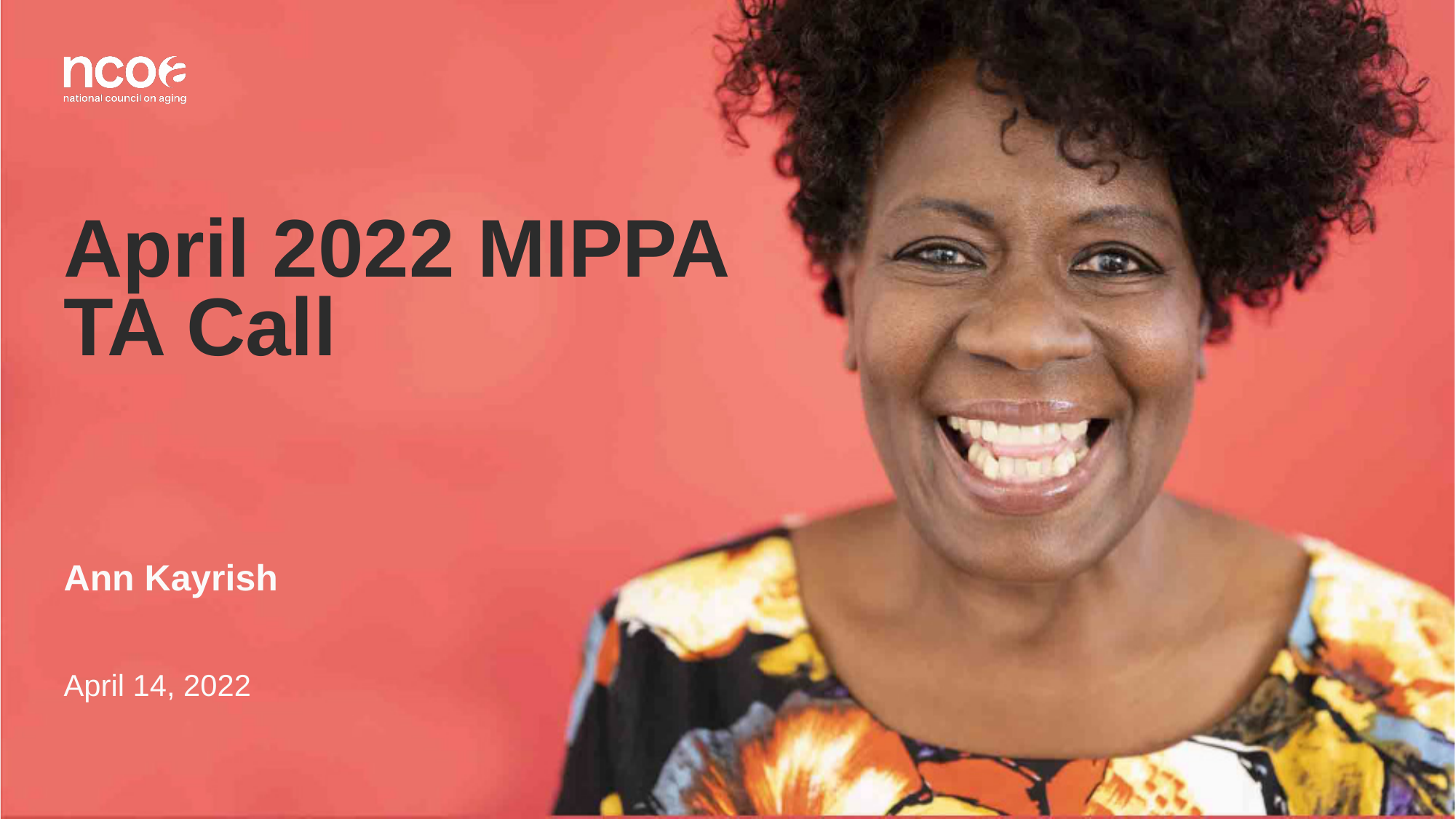

April 2022 MIPPA TA Call
Ann Kayrish

April 14, 2022